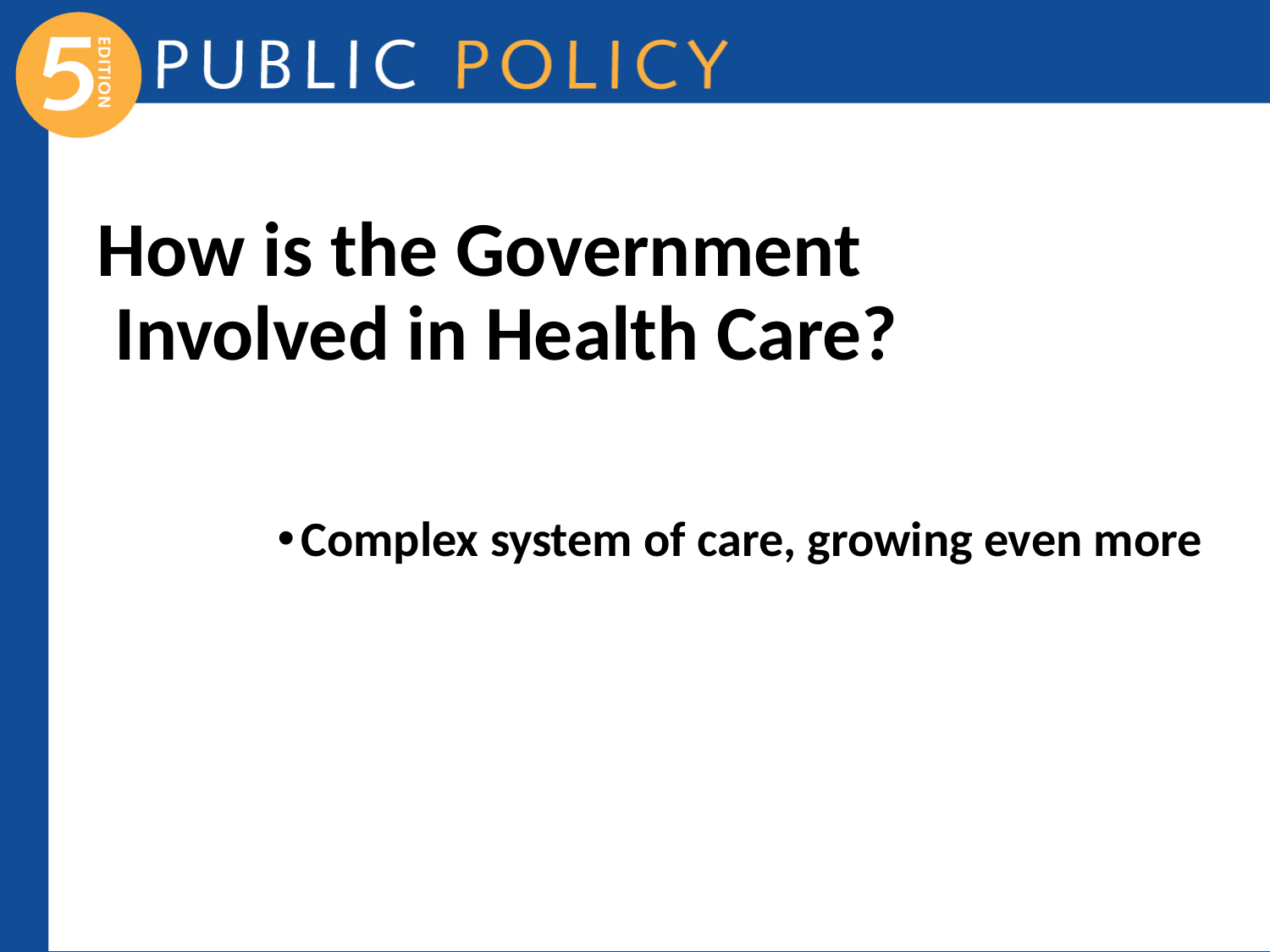

# How is the Government Involved in Health Care?
Complex system of care, growing even more